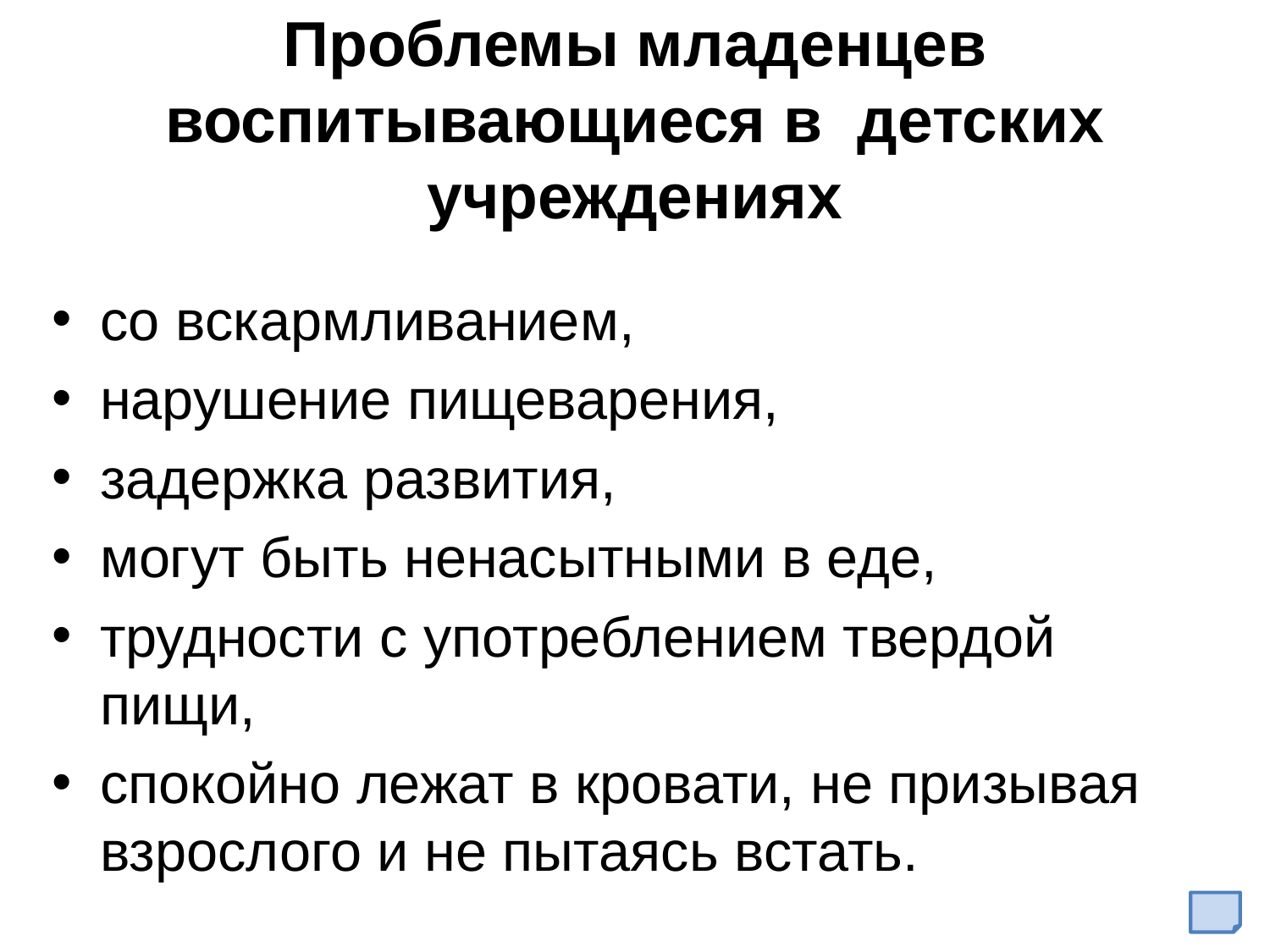

# Проблемы младенцев воспитывающиеся в  детских учреждениях
со вскармливанием,
нарушение пищеварения,
задержка развития,
могут быть ненасытными в еде,
трудности с употреблением твердой пищи,
спокойно лежат в кровати, не призывая взрослого и не пытаясь встать.